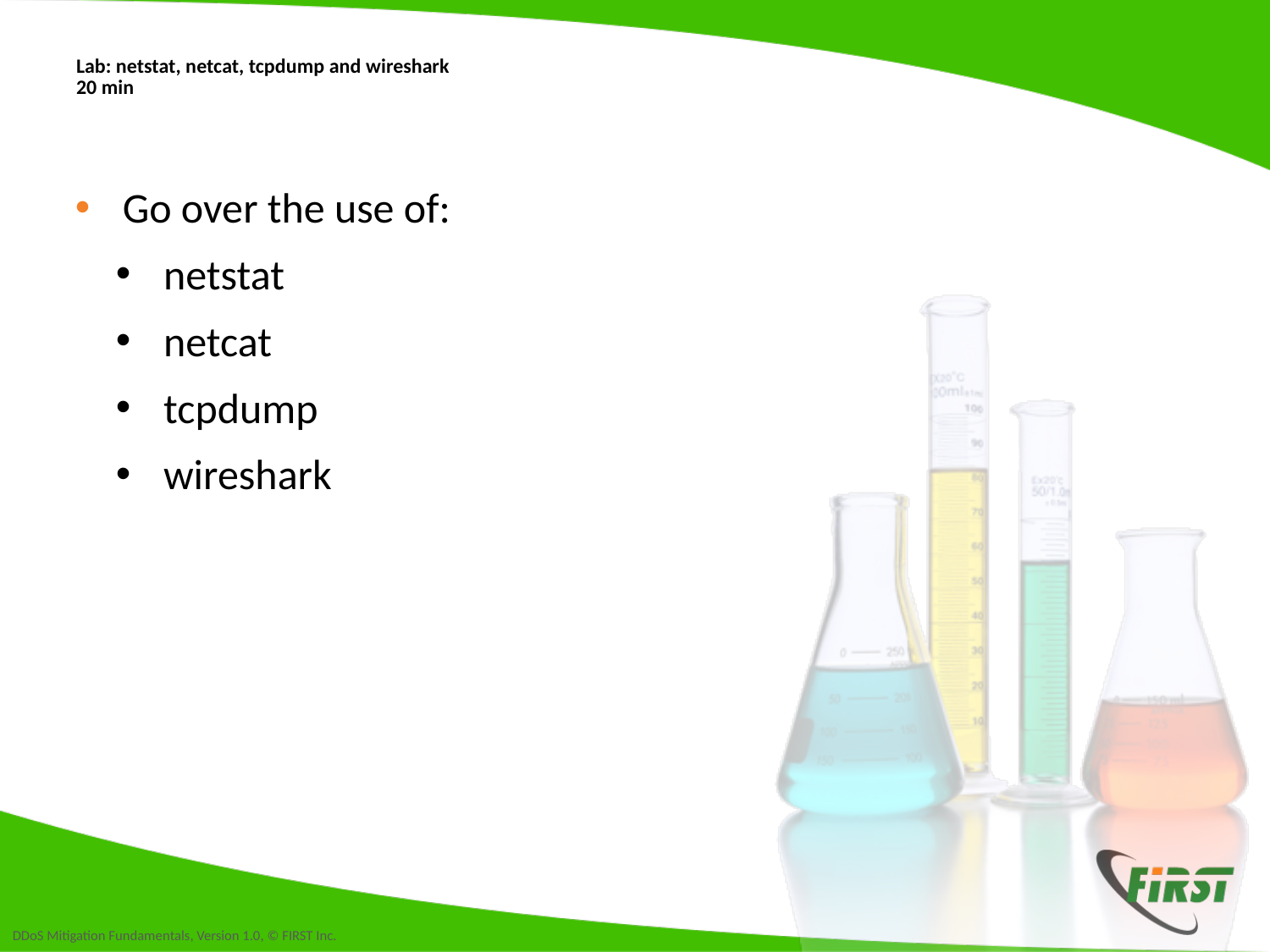

# Lab: netstat, netcat, tcpdump and wireshark 20 min
Go over the use of:
netstat
netcat
tcpdump
wireshark